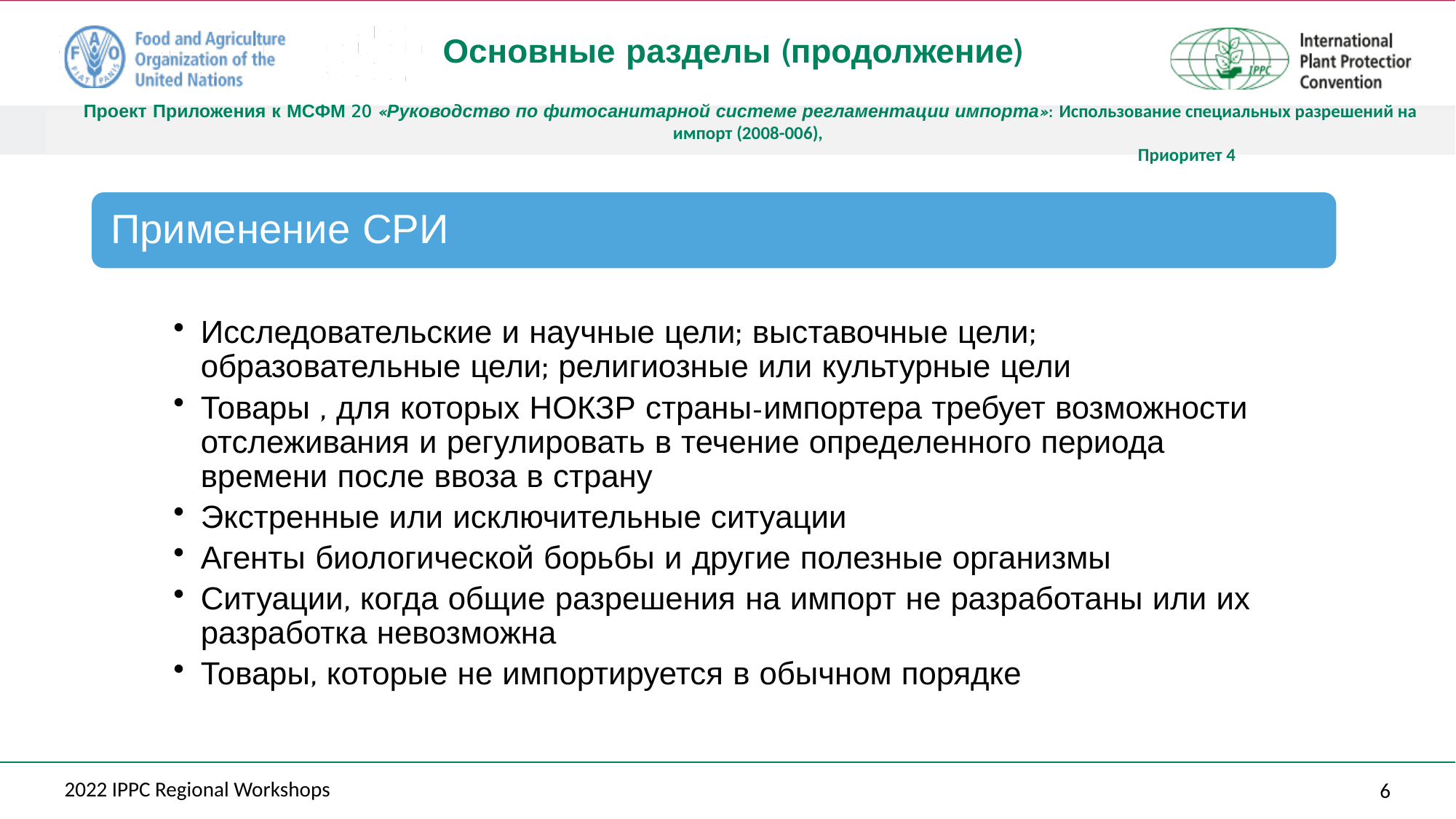

Основные разделы (продолжение)
Проект Приложения к МСФМ 20 «Руководство по фитосанитарной системе регламентации импорта»: Использование специальных разрешений на импорт (2008-006),
								Приоритет 4
Применение СРИ
Исследовательские и научные цели; выставочные цели; образовательные цели; религиозные или культурные цели
Товары , для которых НОКЗР страны-импортера требует возможности отслеживания и регулировать в течение определенного периода времени после ввоза в страну
Экстренные или исключительные ситуации
Агенты биологической борьбы и другие полезные организмы
Ситуации, когда общие разрешения на импорт не разработаны или их разработка невозможна
Товары, которые не импортируется в обычном порядке